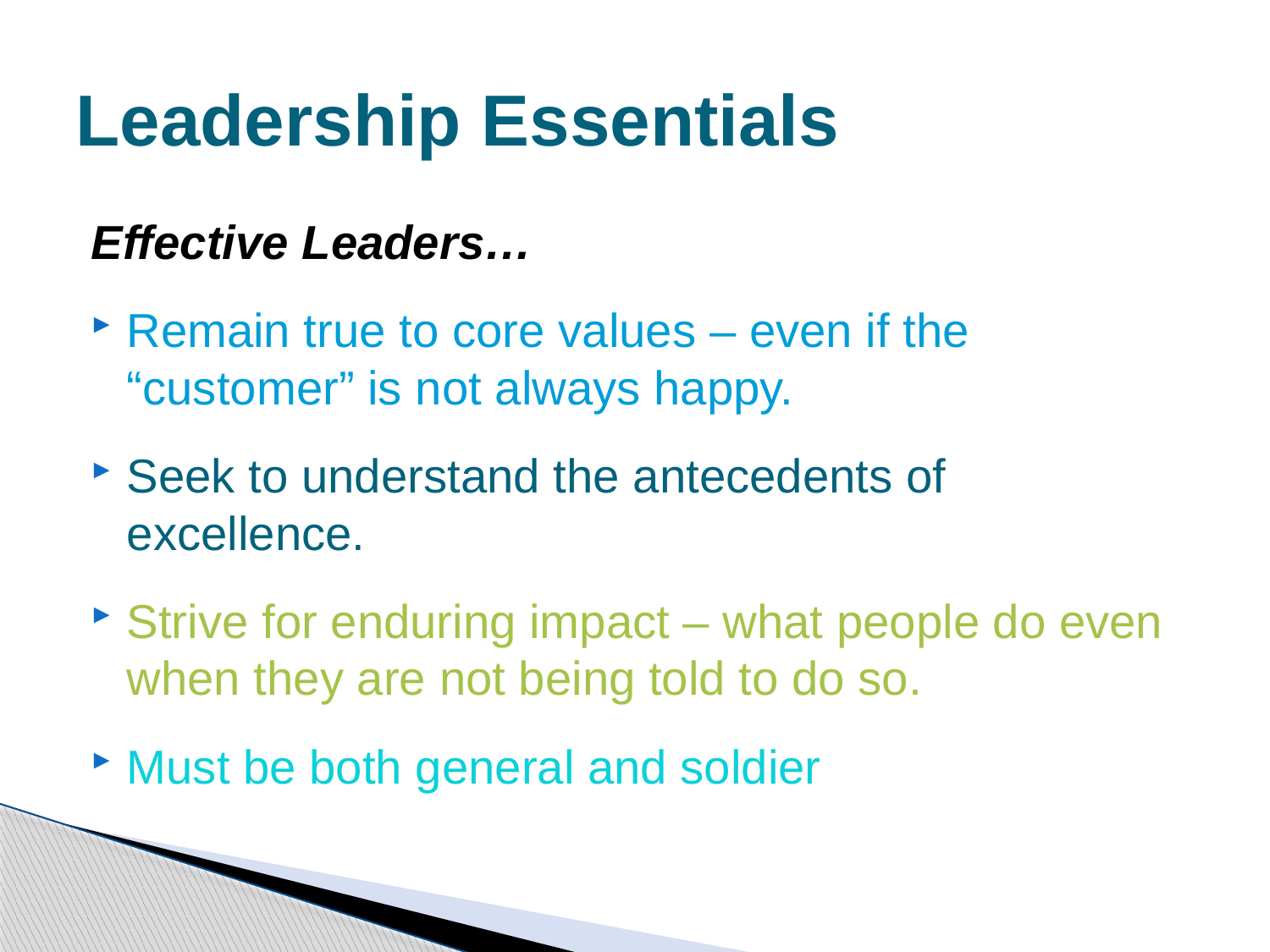

# Leadership Essentials
Effective Leaders…

Remain true to core values – even if the “customer” is not always happy.

Seek to understand the antecedents of excellence.

Strive for enduring impact – what people do even when they are not being told to do so.

Must be both general and soldier